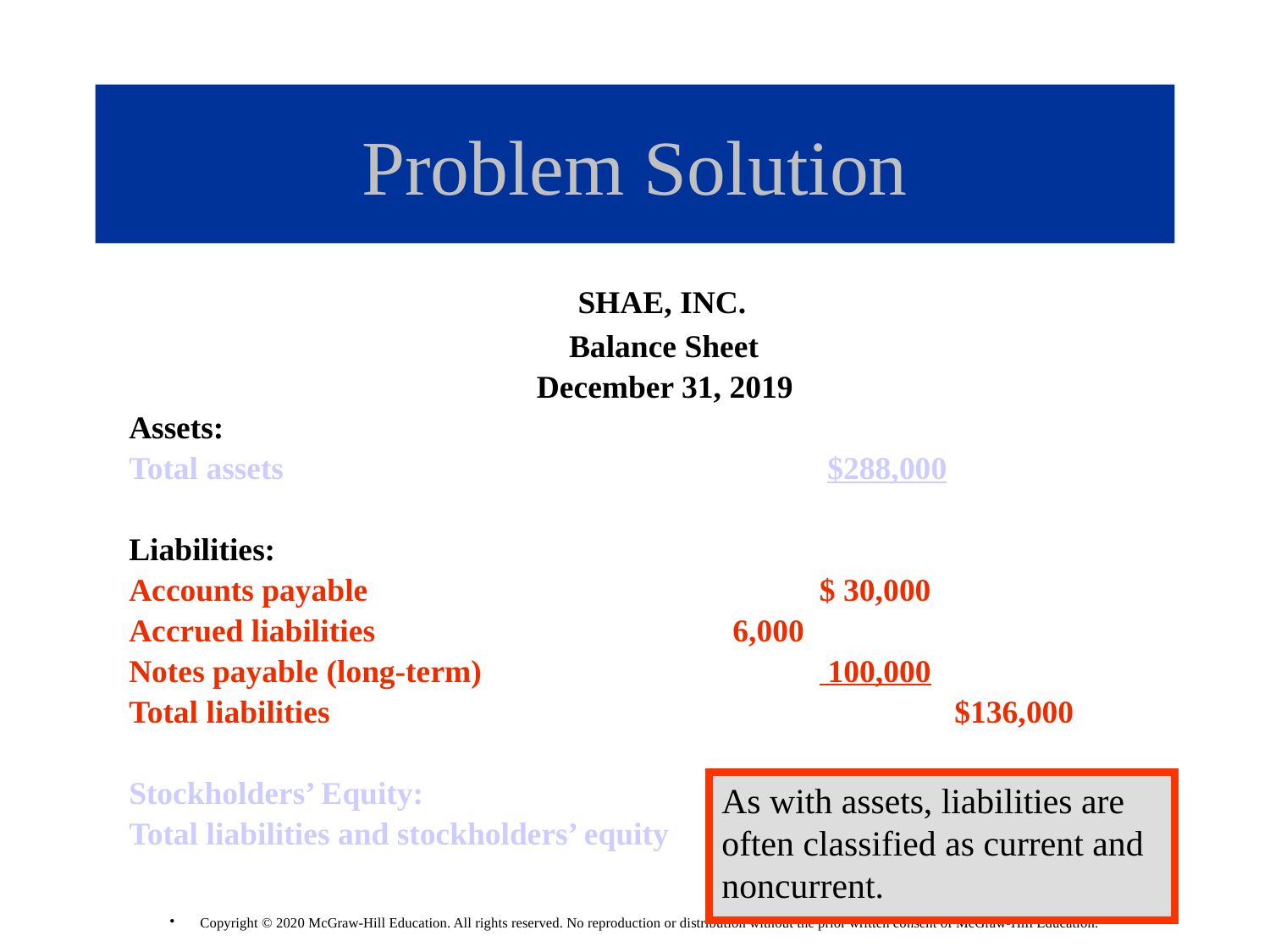

# Problem Solution
			            SHAE, INC.
		                                 Balance Sheet
		                             December 31, 2019
Assets:
Total assets 					  $288,000

Liabilities:
Accounts payable 				 $ 30,000
Accrued liabilities 			      6,000
Notes payable (long-term)			  100,000
Total liabilities 					  $136,000

Stockholders’ Equity:
Total liabilities and stockholders’ equity

As with assets, liabilities are often classified as current and noncurrent.